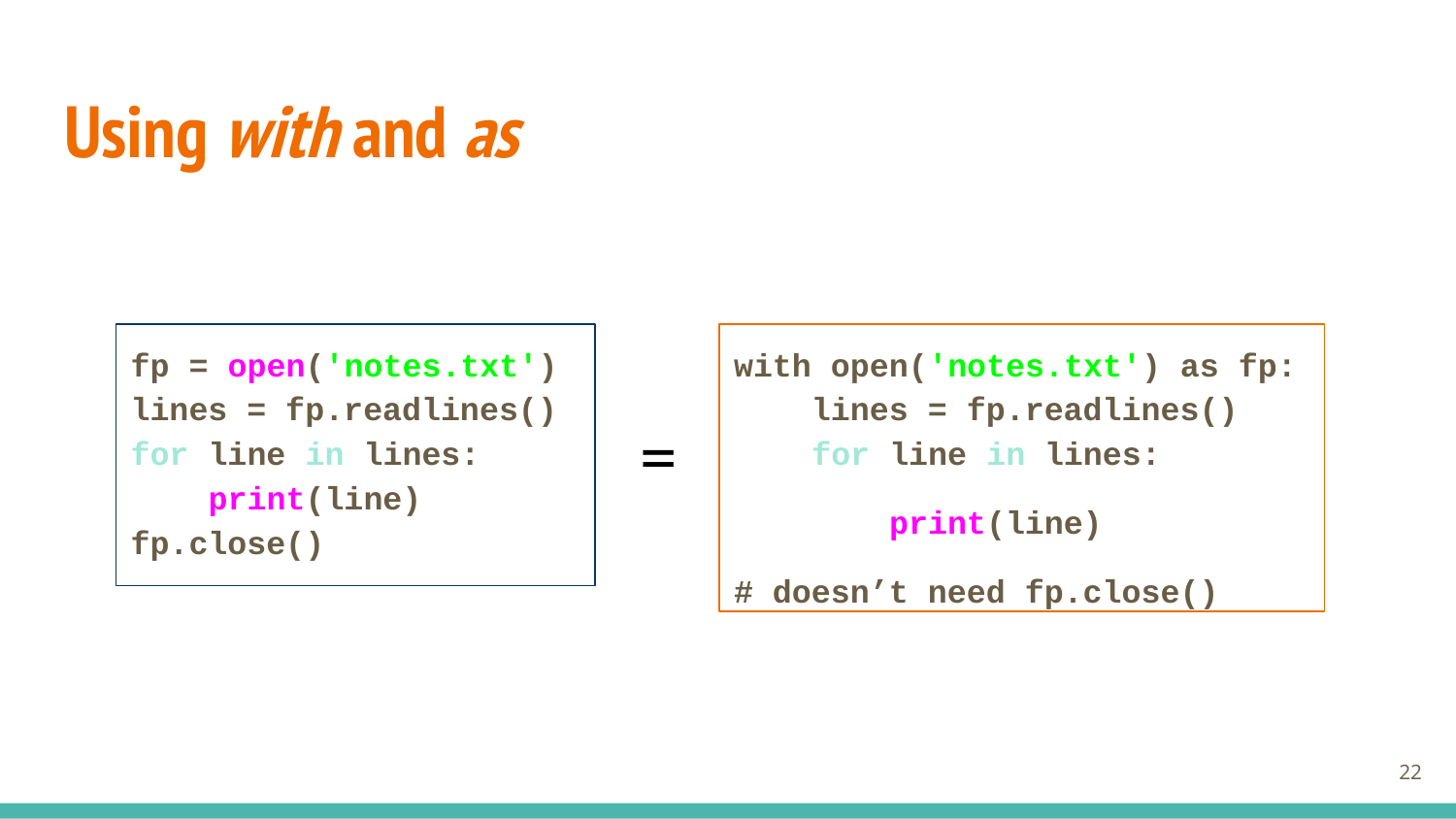

# Using with and as
fp = open('notes.txt')
lines = fp.readlines()
for line in lines:
    print(line)
fp.close()

with open('notes.txt') as fp:
    lines = fp.readlines()
    for line in lines:
        print(line)
# doesn’t need fp.close()
=
22